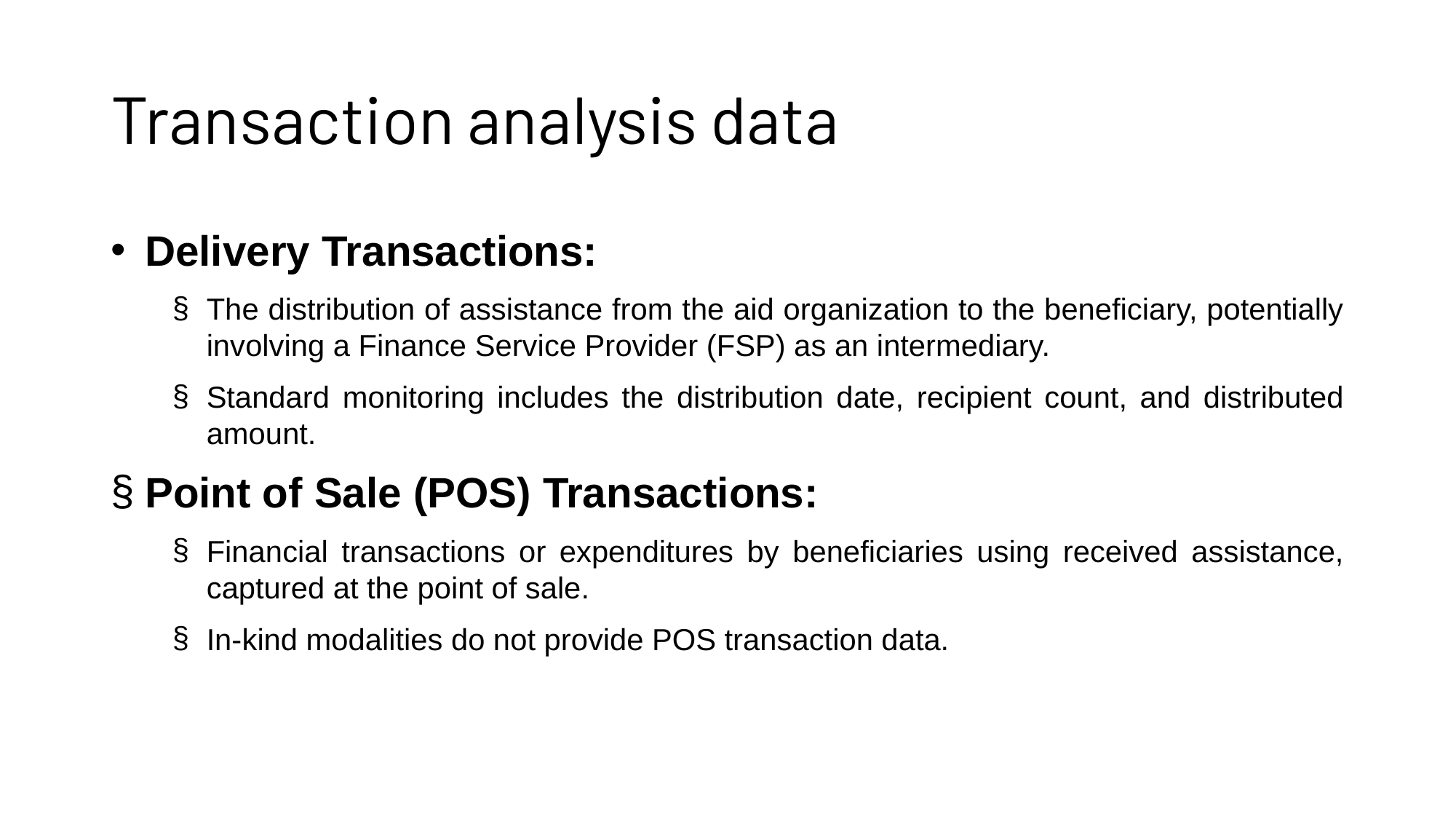

# Transaction analysis data
Delivery Transactions:
The distribution of assistance from the aid organization to the beneficiary, potentially involving a Finance Service Provider (FSP) as an intermediary.
Standard monitoring includes the distribution date, recipient count, and distributed amount.
Point of Sale (POS) Transactions:
Financial transactions or expenditures by beneficiaries using received assistance, captured at the point of sale.
In-kind modalities do not provide POS transaction data.